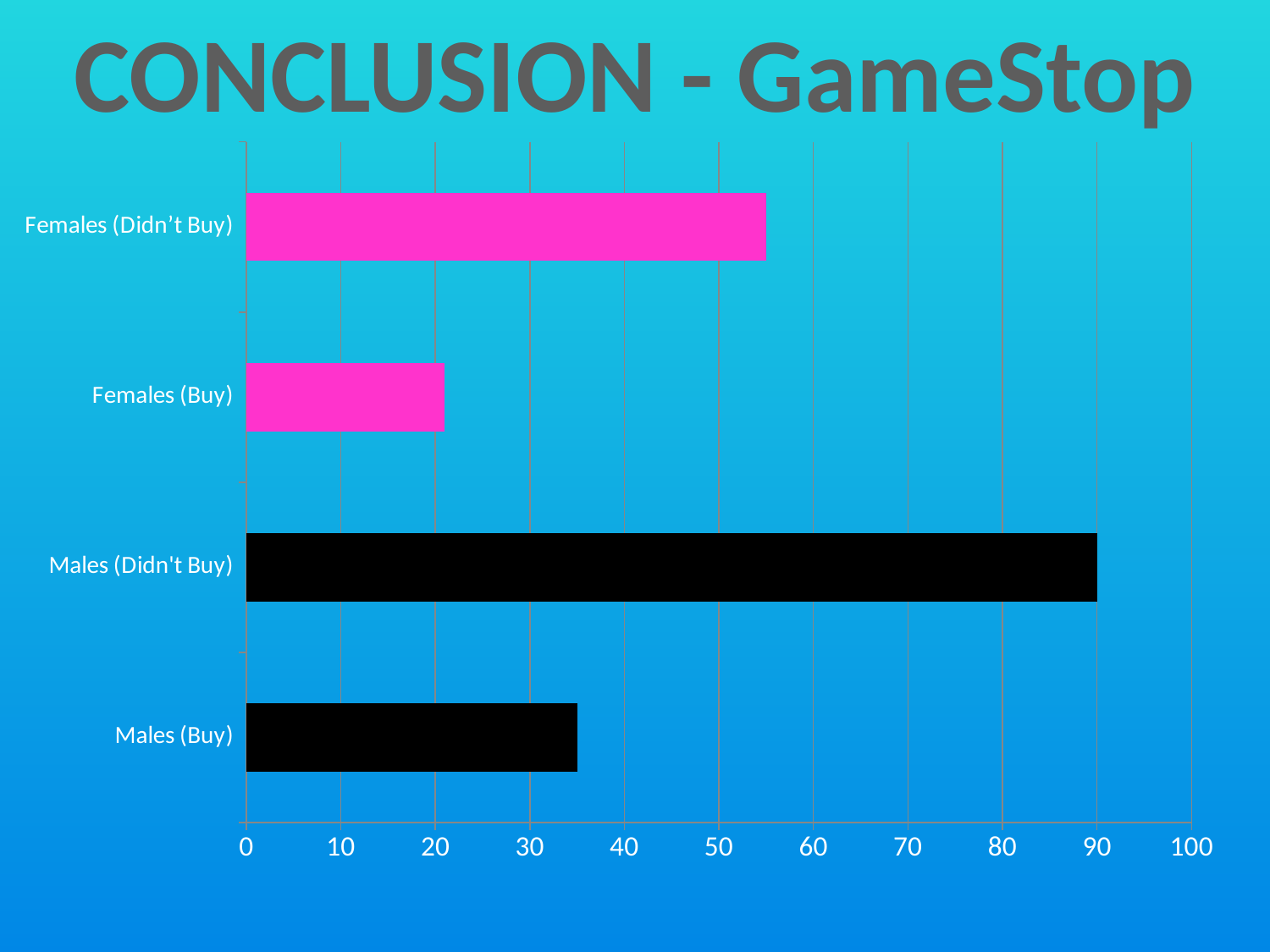

CONCLUSION - GameStop

### Chart

| Category | GameStop |
|---|---|
| Males (Buy) | 35.0 |
| Males (Didn't Buy) | 90.0 |
| Females (Buy) | 21.0 |
| Females (Didn’t Buy) | 55.0 |